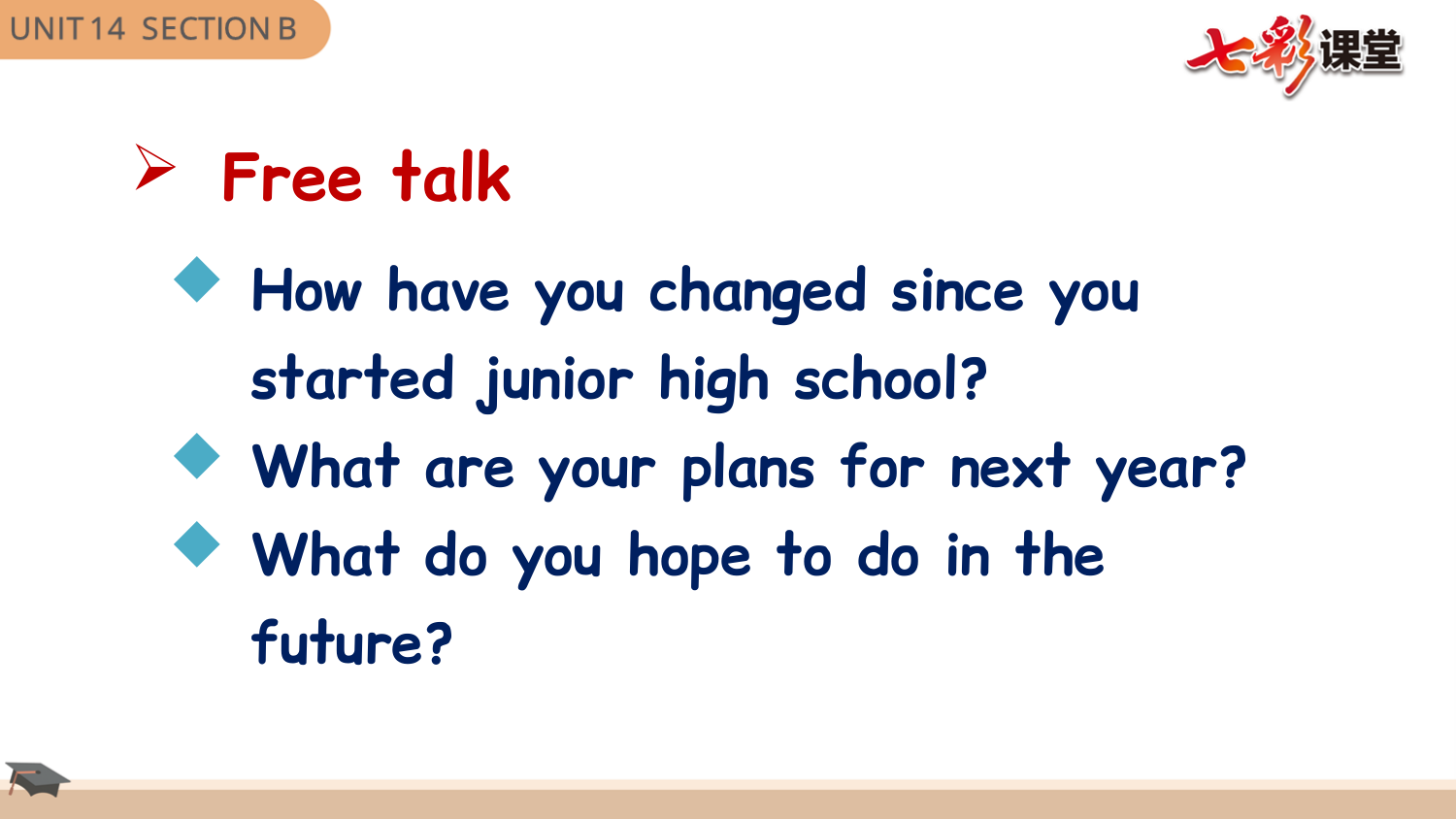

Free talk
How have you changed since you started junior high school?
What are your plans for next year?
What do you hope to do in the future?